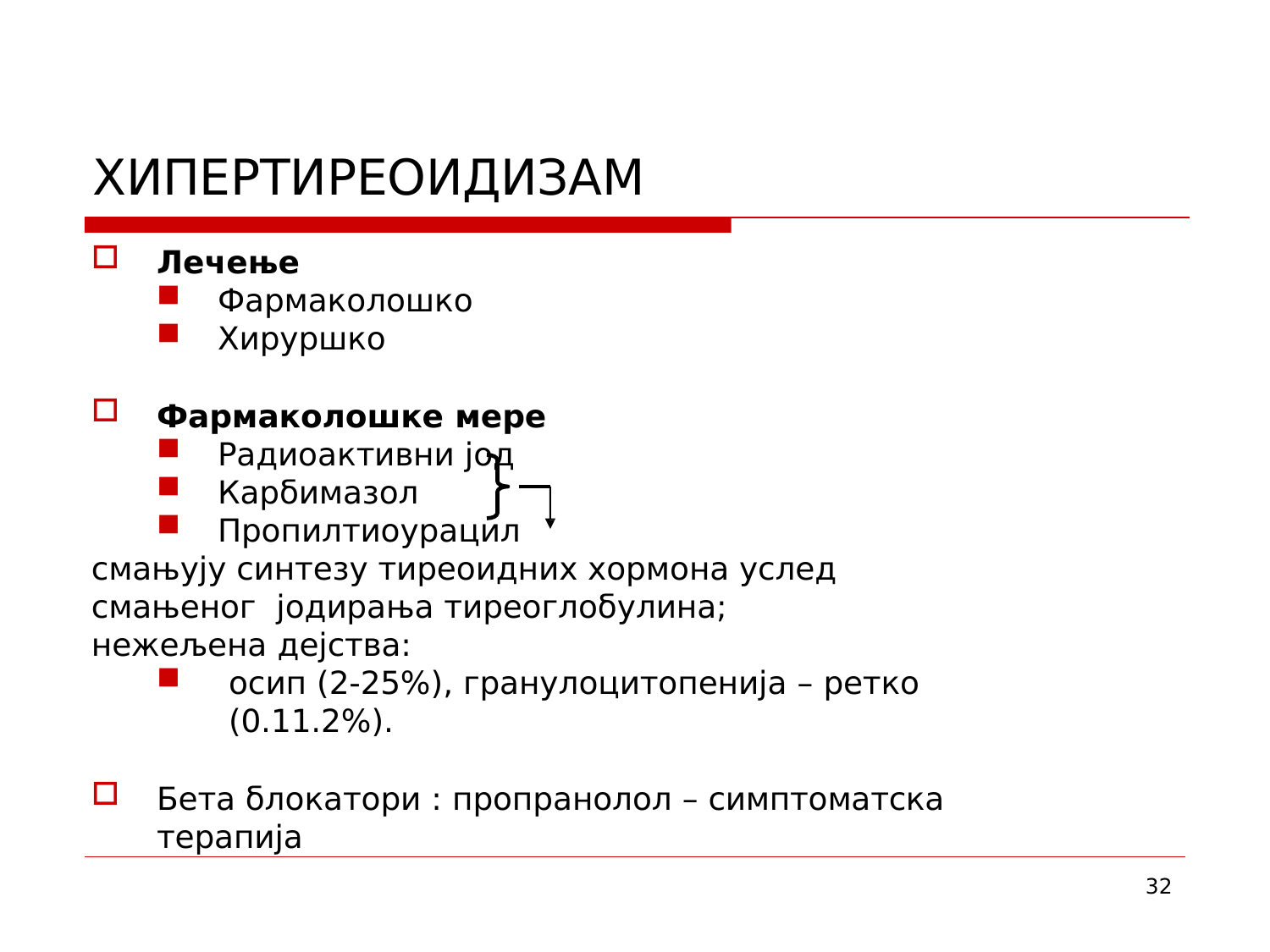

# ХИПЕРТИРЕОИДИЗАМ
Лечење
Фармаколошко
Хируршко

Фармаколошке мере
Радиоактивни јод
Карбимазол
Пропилтиоурацил
смањују синтезу тиреоидних хормона услед смањеног  јодирања тиреоглобулина;
нежељена дејства:
осип (2-25%), гранулоцитопенија – ретко (0.11.2%).

Бета блокатори : пропранолол – симптоматска терапија

32